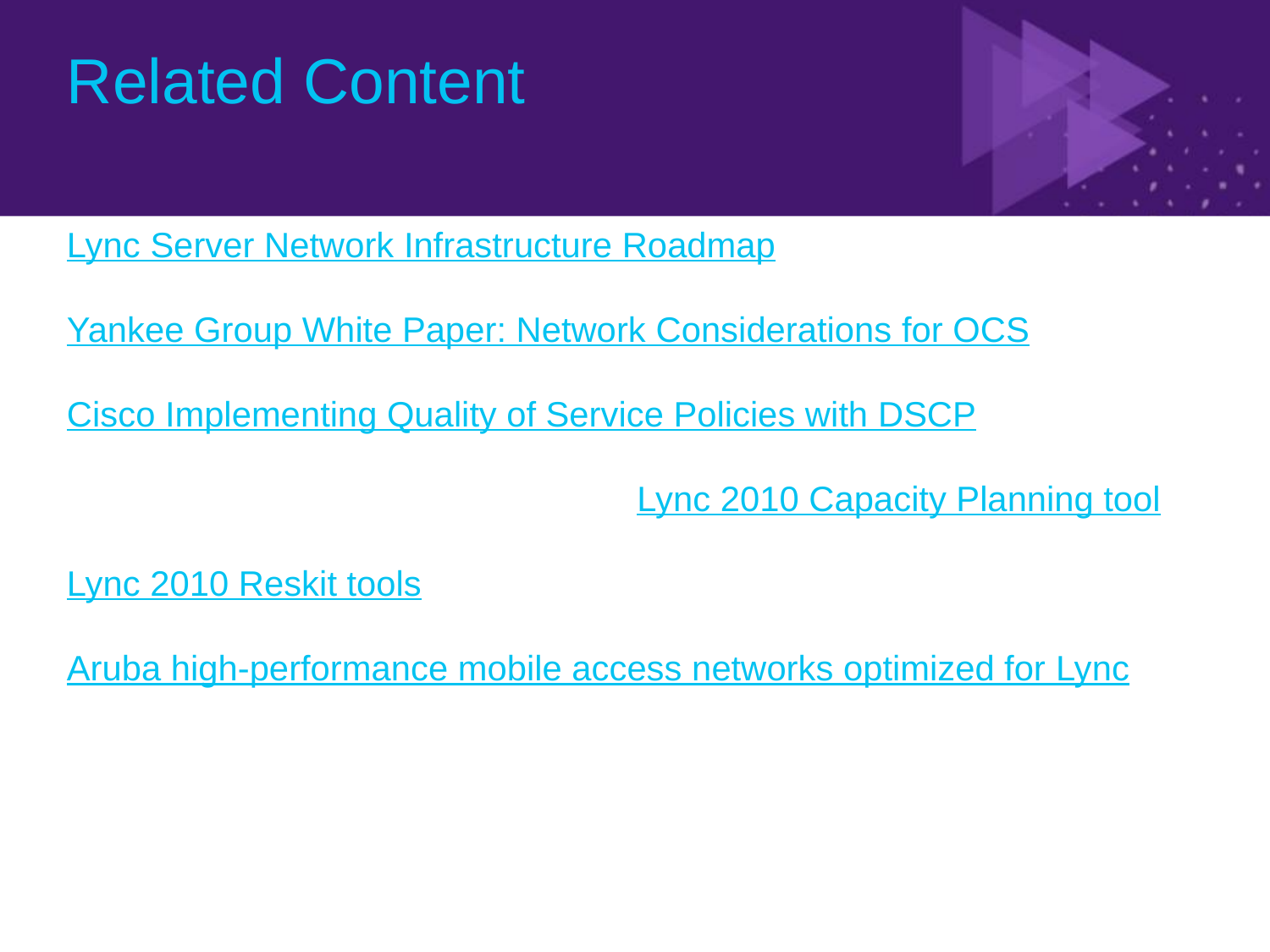

# Related Content
Lync Server Network Infrastructure Roadmap

Yankee Group White Paper: Network Considerations for OCS

Cisco Implementing Quality of Service Policies with DSCP

Lync 2010 Bandwidth Planning tool; Lync 2010 Capacity Planning tool

Lync 2010 Reskit tools

Aruba high-performance mobile access networks optimized for Lync